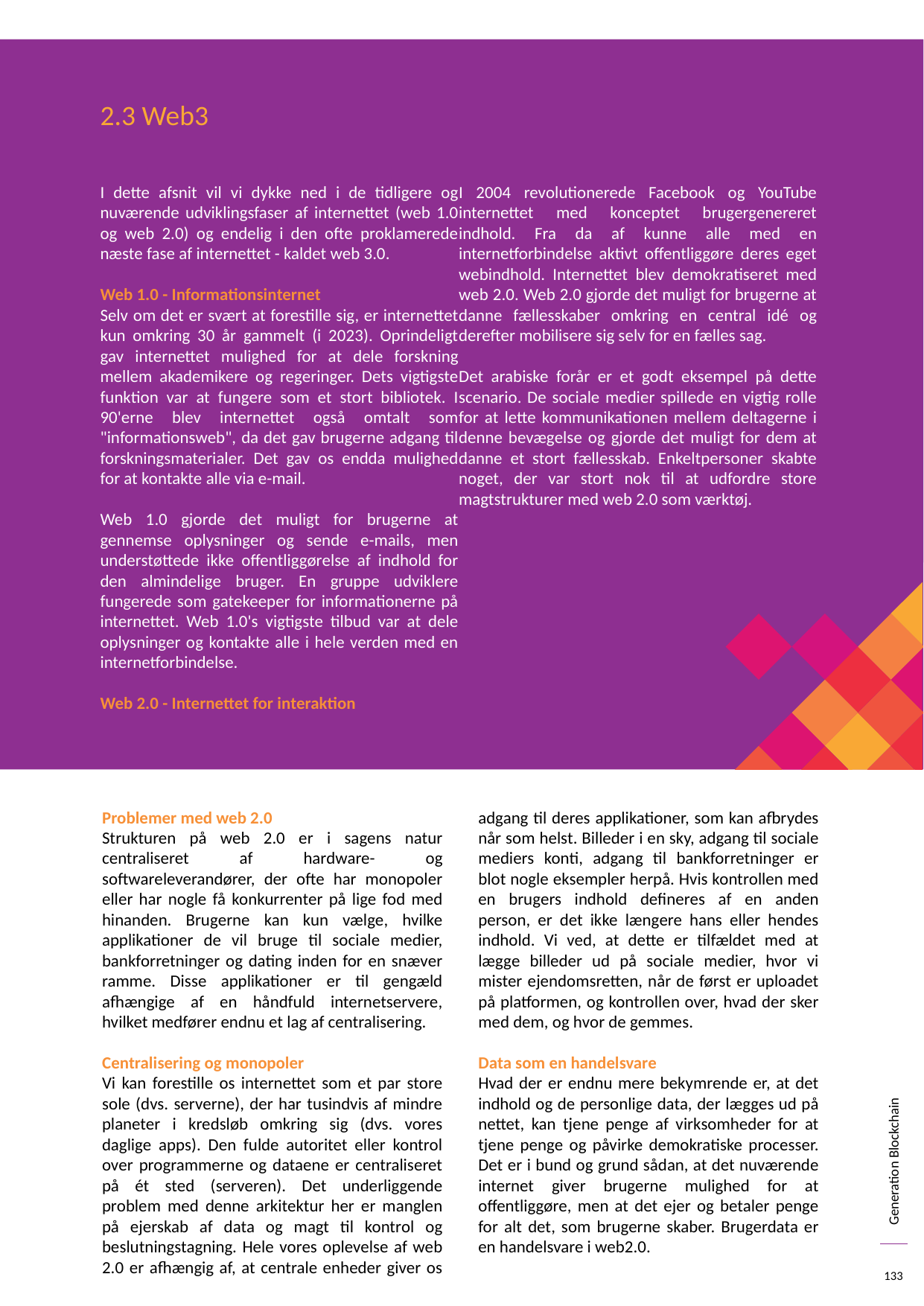

2.3 Web3
I dette afsnit vil vi dykke ned i de tidligere og nuværende udviklingsfaser af internettet (web 1.0 og web 2.0) og endelig i den ofte proklamerede næste fase af internettet - kaldet web 3.0.
Web 1.0 - Informationsinternet
Selv om det er svært at forestille sig, er internettet kun omkring 30 år gammelt (i 2023). Oprindeligt gav internettet mulighed for at dele forskning mellem akademikere og regeringer. Dets vigtigste funktion var at fungere som et stort bibliotek. I 90'erne blev internettet også omtalt som "informationsweb", da det gav brugerne adgang til forskningsmaterialer. Det gav os endda mulighed for at kontakte alle via e-mail.

Web 1.0 gjorde det muligt for brugerne at gennemse oplysninger og sende e-mails, men understøttede ikke offentliggørelse af indhold for den almindelige bruger. En gruppe udviklere fungerede som gatekeeper for informationerne på internettet. Web 1.0's vigtigste tilbud var at dele oplysninger og kontakte alle i hele verden med en internetforbindelse.

Web 2.0 - Internettet for interaktion
I 2004 revolutionerede Facebook og YouTube internettet med konceptet brugergenereret indhold. Fra da af kunne alle med en internetforbindelse aktivt offentliggøre deres eget webindhold. Internettet blev demokratiseret med web 2.0. Web 2.0 gjorde det muligt for brugerne at danne fællesskaber omkring en central idé og derefter mobilisere sig selv for en fælles sag.

Det arabiske forår er et godt eksempel på dette scenario. De sociale medier spillede en vigtig rolle for at lette kommunikationen mellem deltagerne i denne bevægelse og gjorde det muligt for dem at danne et stort fællesskab. Enkeltpersoner skabte noget, der var stort nok til at udfordre store magtstrukturer med web 2.0 som værktøj.

Problemer med web 2.0
Strukturen på web 2.0 er i sagens natur centraliseret af hardware- og softwareleverandører, der ofte har monopoler eller har nogle få konkurrenter på lige fod med hinanden. Brugerne kan kun vælge, hvilke applikationer de vil bruge til sociale medier, bankforretninger og dating inden for en snæver ramme. Disse applikationer er til gengæld afhængige af en håndfuld internetservere, hvilket medfører endnu et lag af centralisering.

Centralisering og monopoler
Vi kan forestille os internettet som et par store sole (dvs. serverne), der har tusindvis af mindre planeter i kredsløb omkring sig (dvs. vores daglige apps). Den fulde autoritet eller kontrol over programmerne og dataene er centraliseret på ét sted (serveren). Det underliggende problem med denne arkitektur her er manglen på ejerskab af data og magt til kontrol og beslutningstagning. Hele vores oplevelse af web 2.0 er afhængig af, at centrale enheder giver os adgang til deres applikationer, som kan afbrydes når som helst. Billeder i en sky, adgang til sociale mediers konti, adgang til bankforretninger er blot nogle eksempler herpå. Hvis kontrollen med en brugers indhold defineres af en anden person, er det ikke længere hans eller hendes indhold. Vi ved, at dette er tilfældet med at lægge billeder ud på sociale medier, hvor vi mister ejendomsretten, når de først er uploadet på platformen, og kontrollen over, hvad der sker med dem, og hvor de gemmes.

Data som en handelsvare
Hvad der er endnu mere bekymrende er, at det indhold og de personlige data, der lægges ud på nettet, kan tjene penge af virksomheder for at tjene penge og påvirke demokratiske processer. Det er i bund og grund sådan, at det nuværende internet giver brugerne mulighed for at offentliggøre, men at det ejer og betaler penge for alt det, som brugerne skaber. Brugerdata er en handelsvare i web2.0.

133